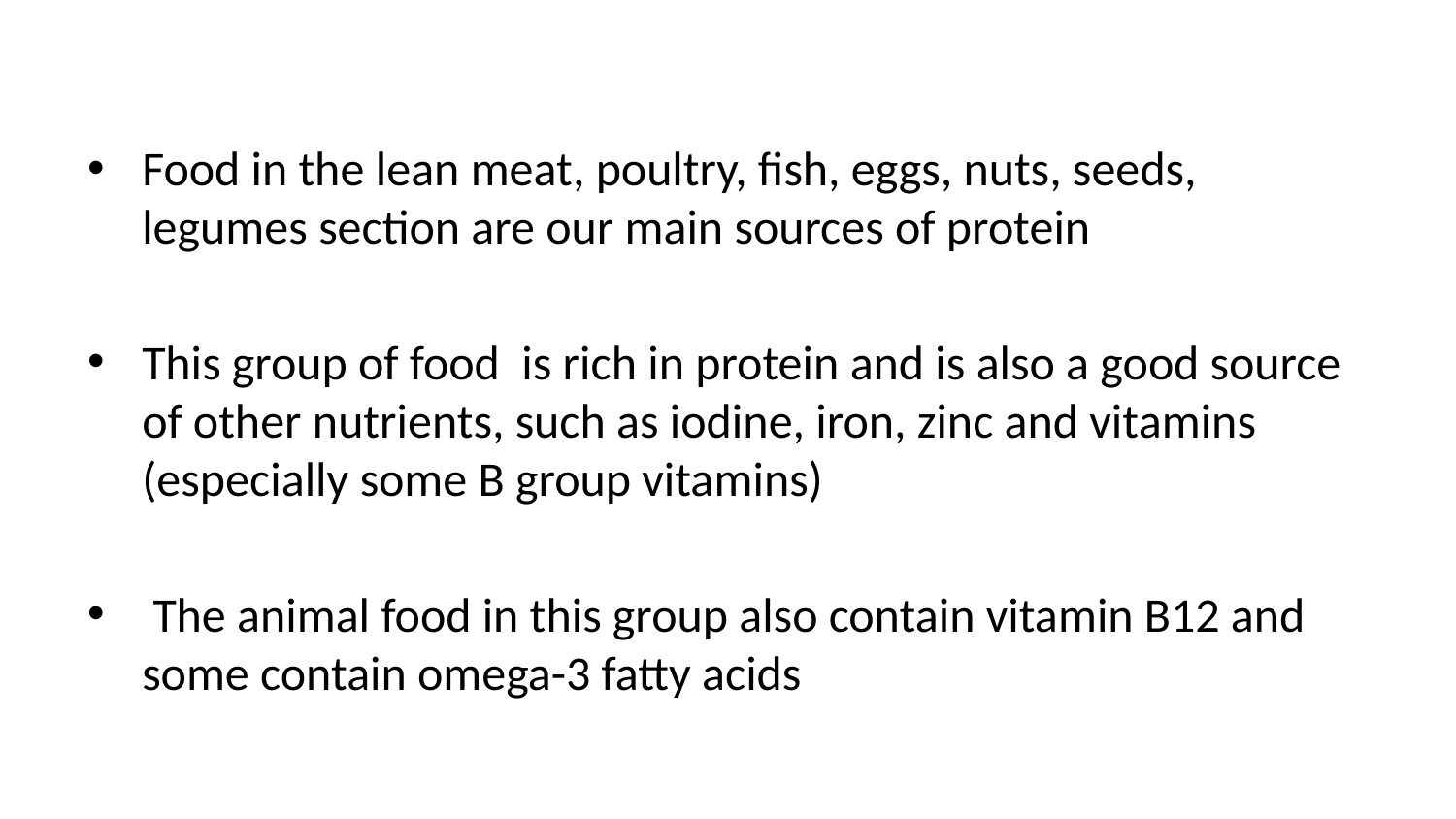

Food in the lean meat, poultry, fish, eggs, nuts, seeds, legumes section are our main sources of protein

This group of food  is rich in protein and is also a good source of other nutrients, such as iodine, iron, zinc and vitamins (especially some B group vitamins)

 The animal food in this group also contain vitamin B12 and some contain omega-3 fatty acids